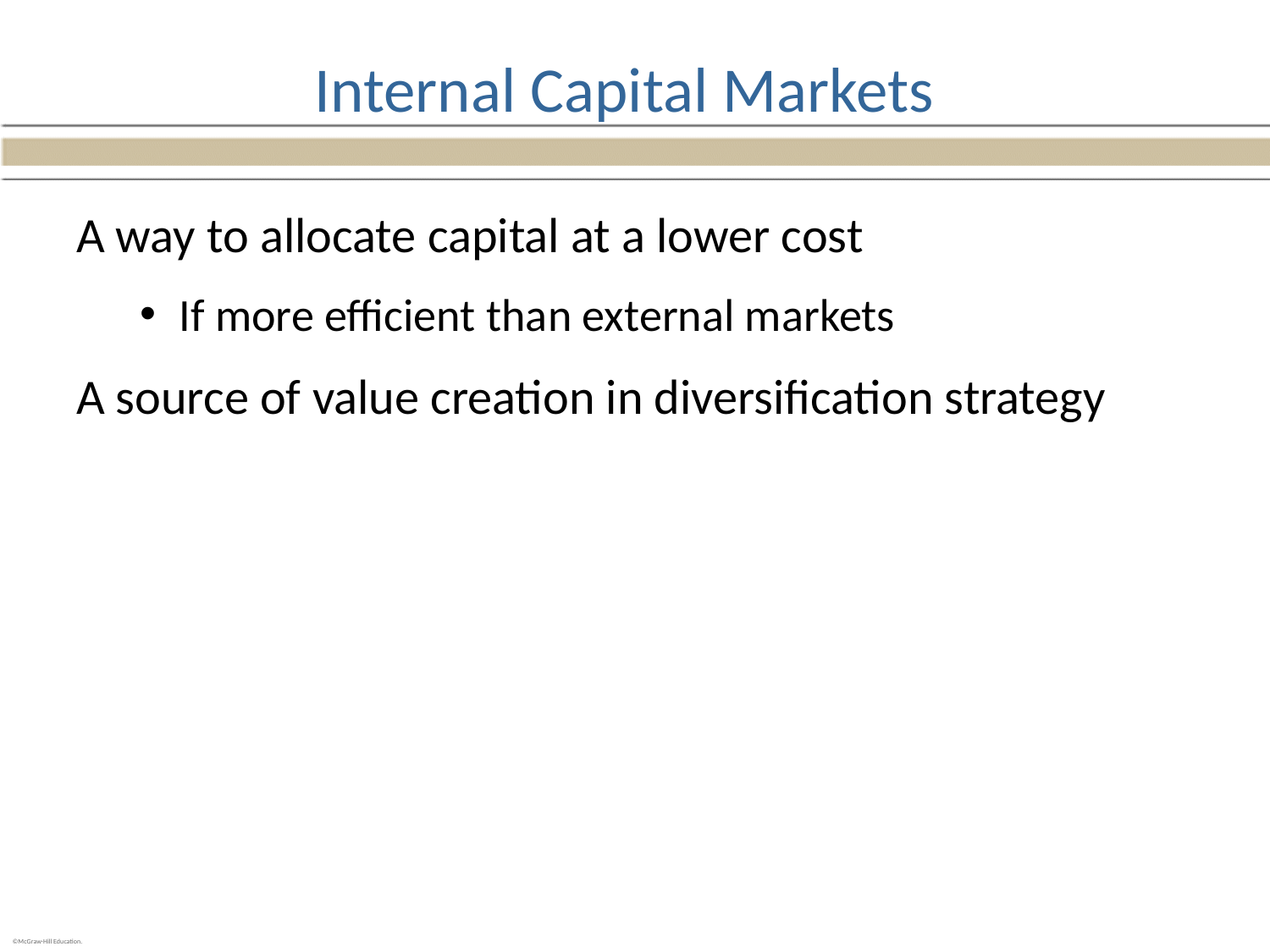

# Internal Capital Markets
A way to allocate capital at a lower cost
If more efficient than external markets
A source of value creation in diversification strategy